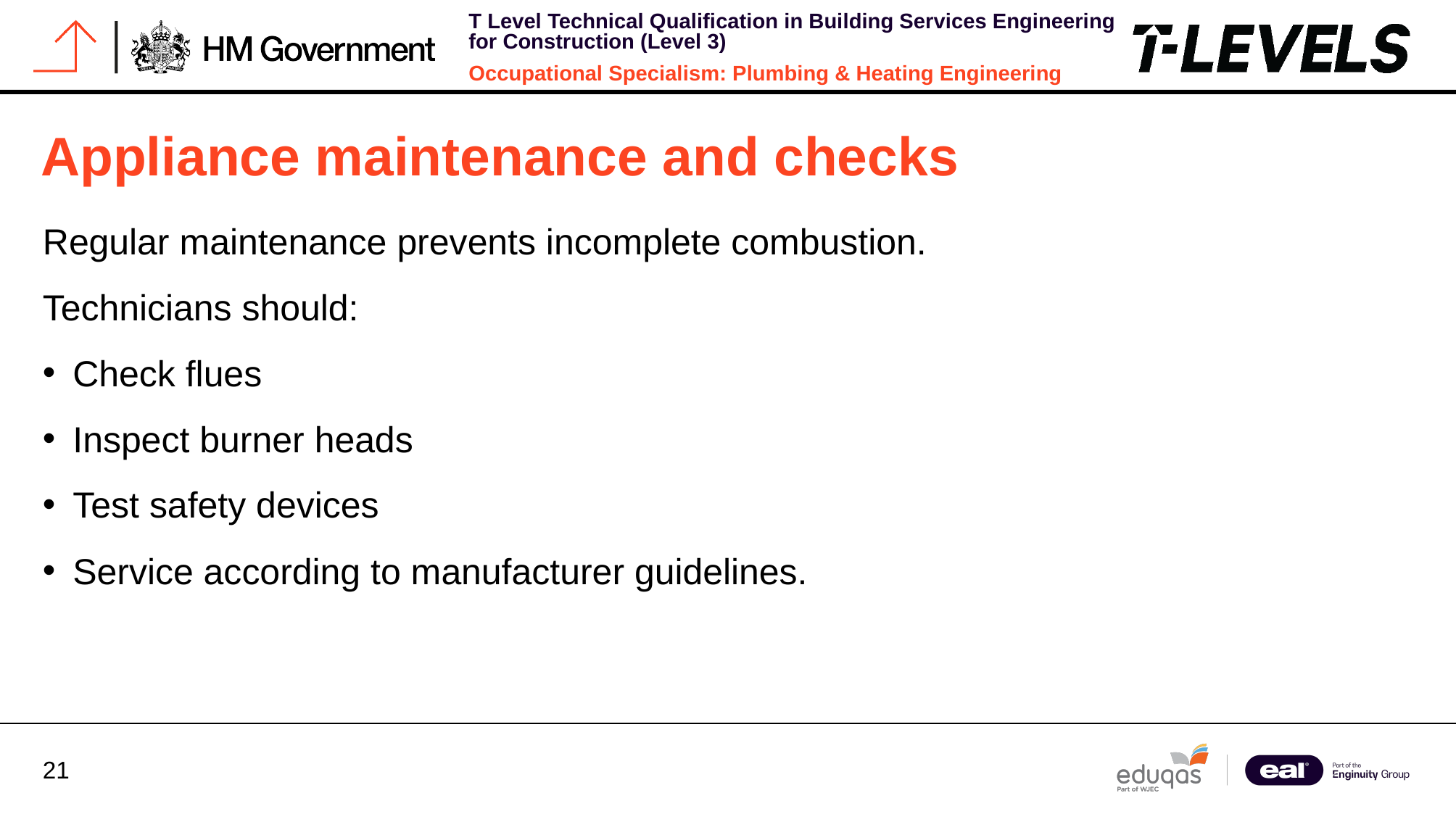

# Appliance maintenance and checks
Regular maintenance prevents incomplete combustion.
Technicians should:
Check flues
Inspect burner heads
Test safety devices
Service according to manufacturer guidelines.